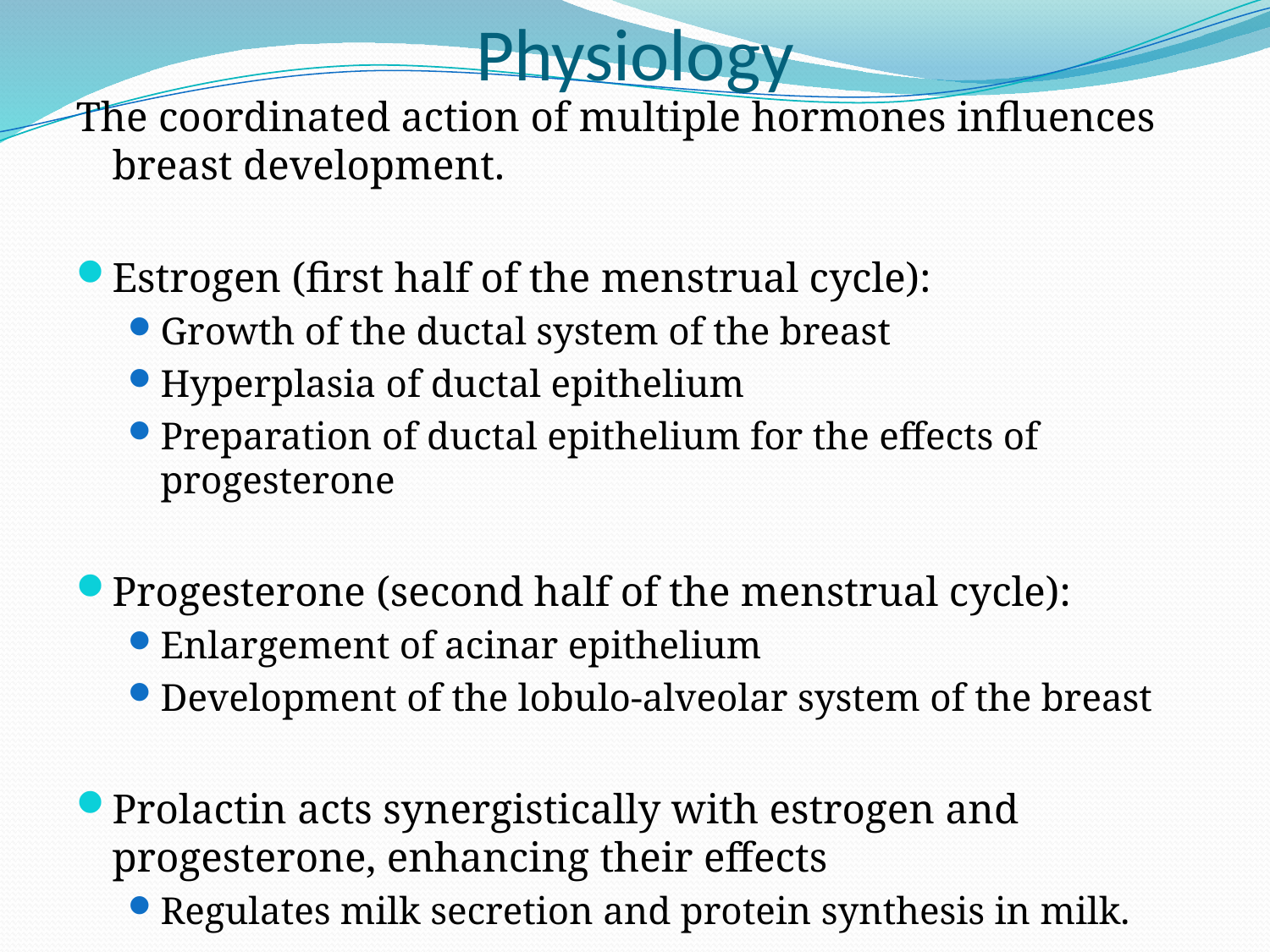

# Physiology
The coordinated action of multiple hormones influences breast development.

Estrogen (first half of the menstrual cycle):
Growth of the ductal system of the breast
Hyperplasia of ductal epithelium
Preparation of ductal epithelium for the effects of progesterone

Progesterone (second half of the menstrual cycle):
Enlargement of acinar epithelium
Development of the lobulo-alveolar system of the breast

Prolactin acts synergistically with estrogen and progesterone, enhancing their effects
Regulates milk secretion and protein synthesis in milk.